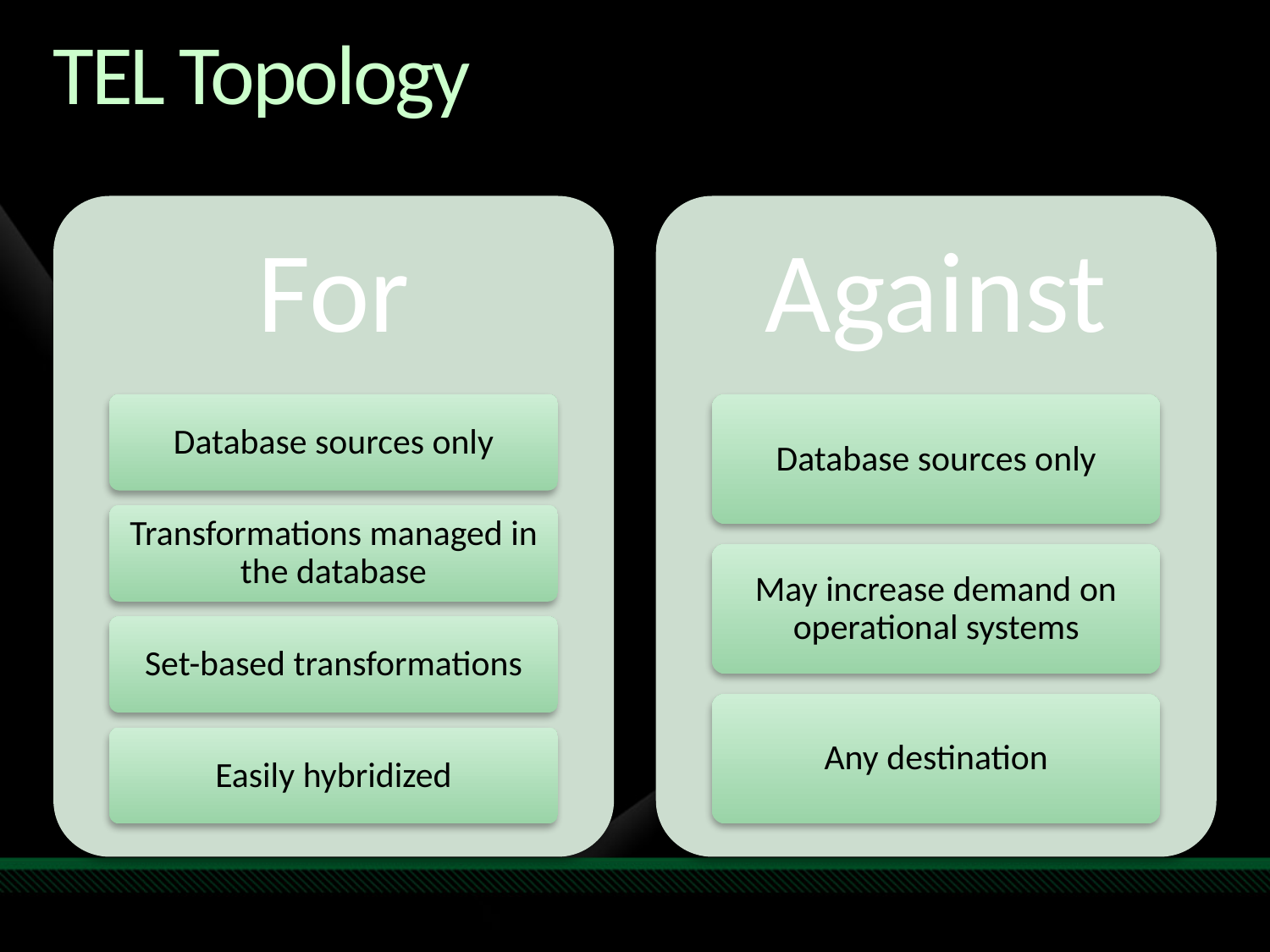

# TEL Topology
For
Database sources only
Transformations managed in the database
Set-based transformations
Easily hybridized
Against
Database sources only
May increase demand on operational systems
Any destination